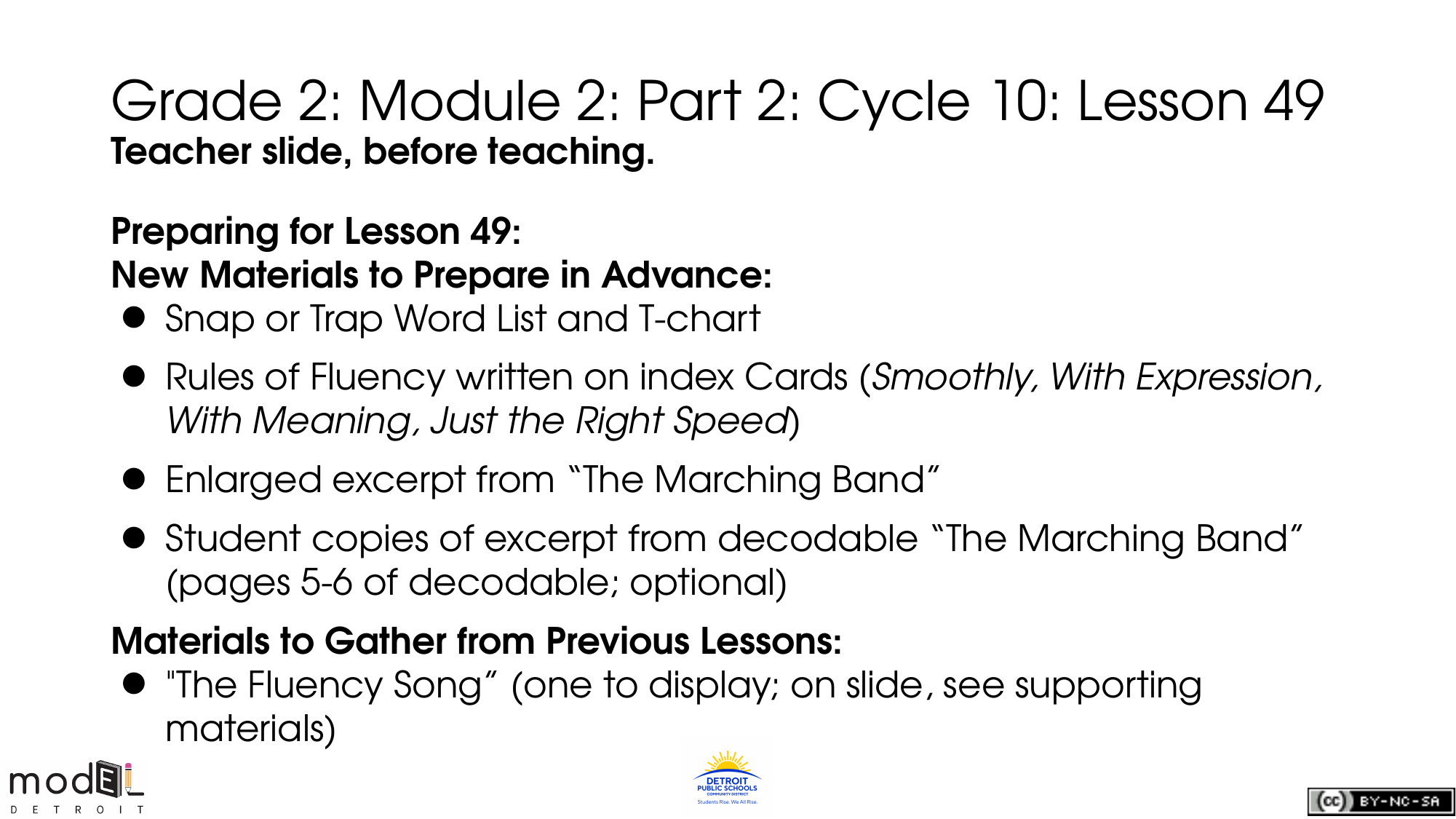

# Grade 2: Module 2: Part 2: Cycle 10: Lesson 49
Teacher slide, before teaching.
Preparing for Lesson 49:
New Materials to Prepare in Advance:
Snap or Trap Word List and T-chart
Rules of Fluency written on index Cards (Smoothly, With Expression, With Meaning, Just the Right Speed)
Enlarged excerpt from “The Marching Band”
Student copies of excerpt from decodable “The Marching Band” (pages 5-6 of decodable; optional)
Materials to Gather from Previous Lessons:
"The Fluency Song” (one to display; on slide, see supporting materials)